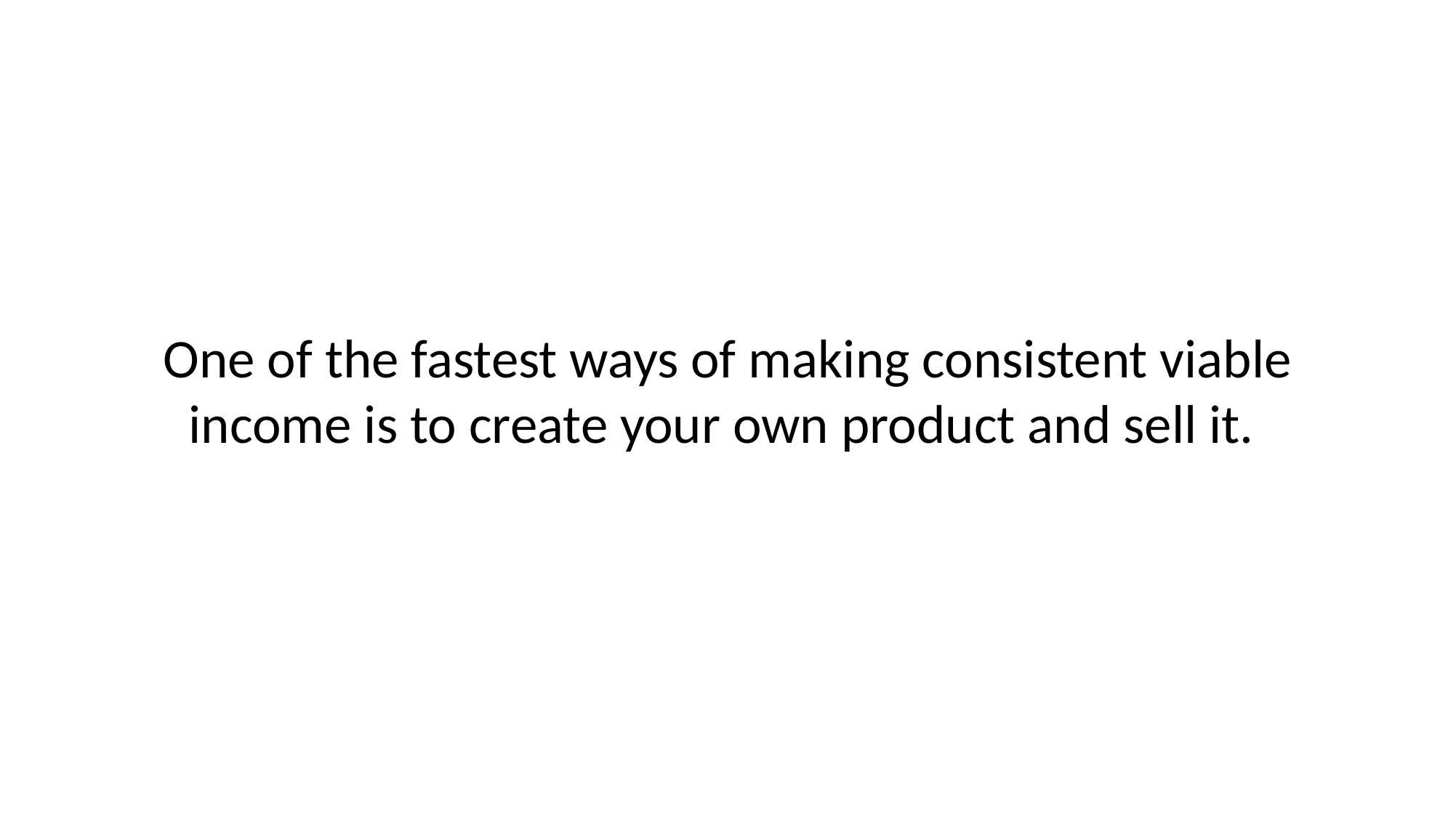

# One of the fastest ways of making consistent viable income is to create your own product and sell it.